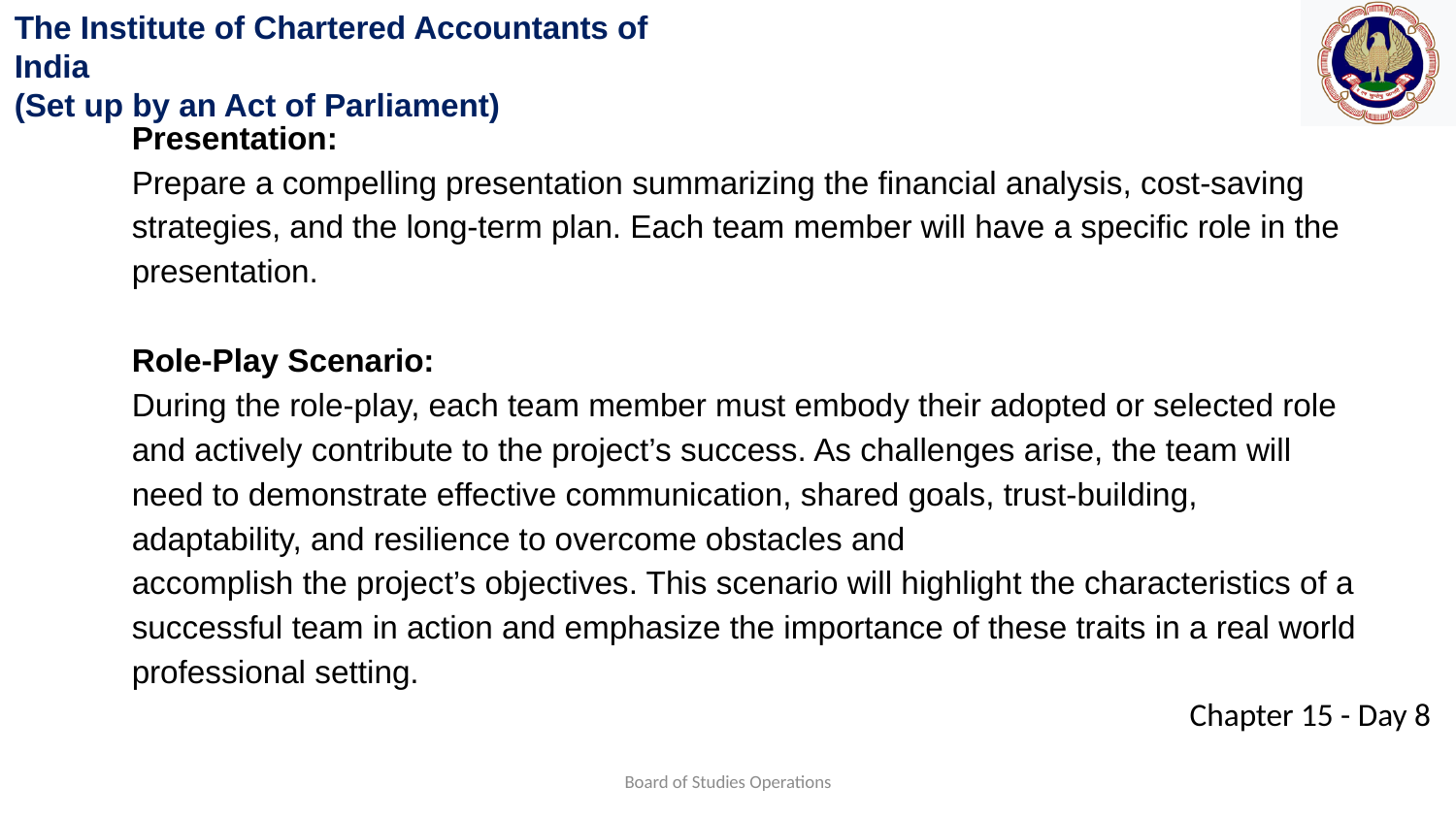

Presentation:
Prepare a compelling presentation summarizing the financial analysis, cost-saving strategies, and the long-term plan. Each team member will have a specific role in the presentation.

Role-Play Scenario:
During the role-play, each team member must embody their adopted or selected role and actively contribute to the project’s success. As challenges arise, the team will need to demonstrate effective communication, shared goals, trust-building, adaptability, and resilience to overcome obstacles and
accomplish the project’s objectives. This scenario will highlight the characteristics of a successful team in action and emphasize the importance of these traits in a real world professional setting.
Board of Studies Operations